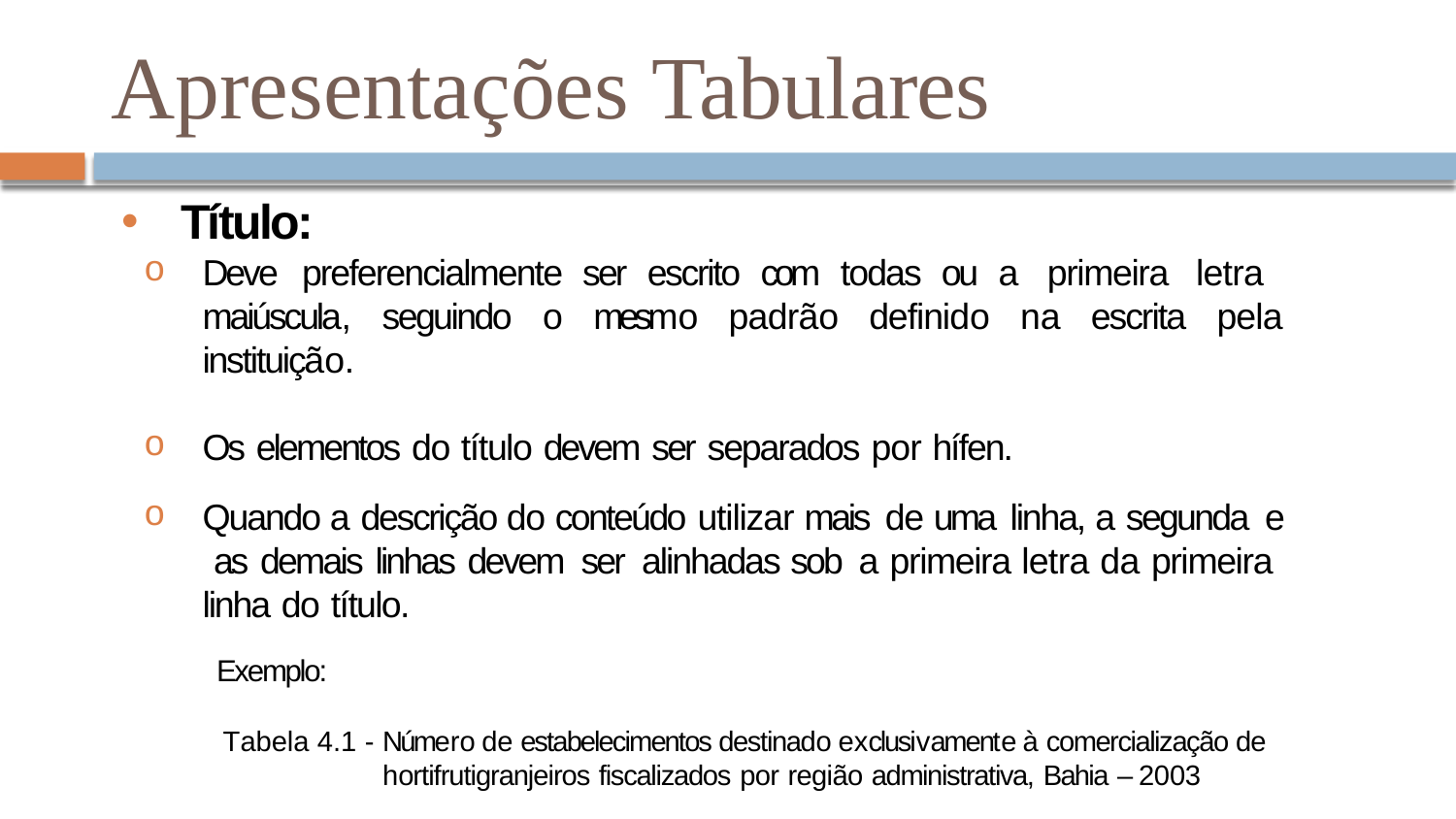

# Apresentações Tabulares
Título:
Deve preferencialmente ser escrito com todas ou a primeira letra  maiúscula, seguindo o mesmo padrão definido na escrita pela instituição.

Os elementos do título devem ser separados por hífen.
Quando a descrição do conteúdo utilizar mais de uma linha, a segunda e  as demais linhas devem ser alinhadas sob a primeira letra da primeira  linha do título.
Exemplo:

Tabela 4.1 - Número de estabelecimentos destinado exclusivamente à comercialização de
        hortifrutigranjeiros fiscalizados por região administrativa, Bahia –2003